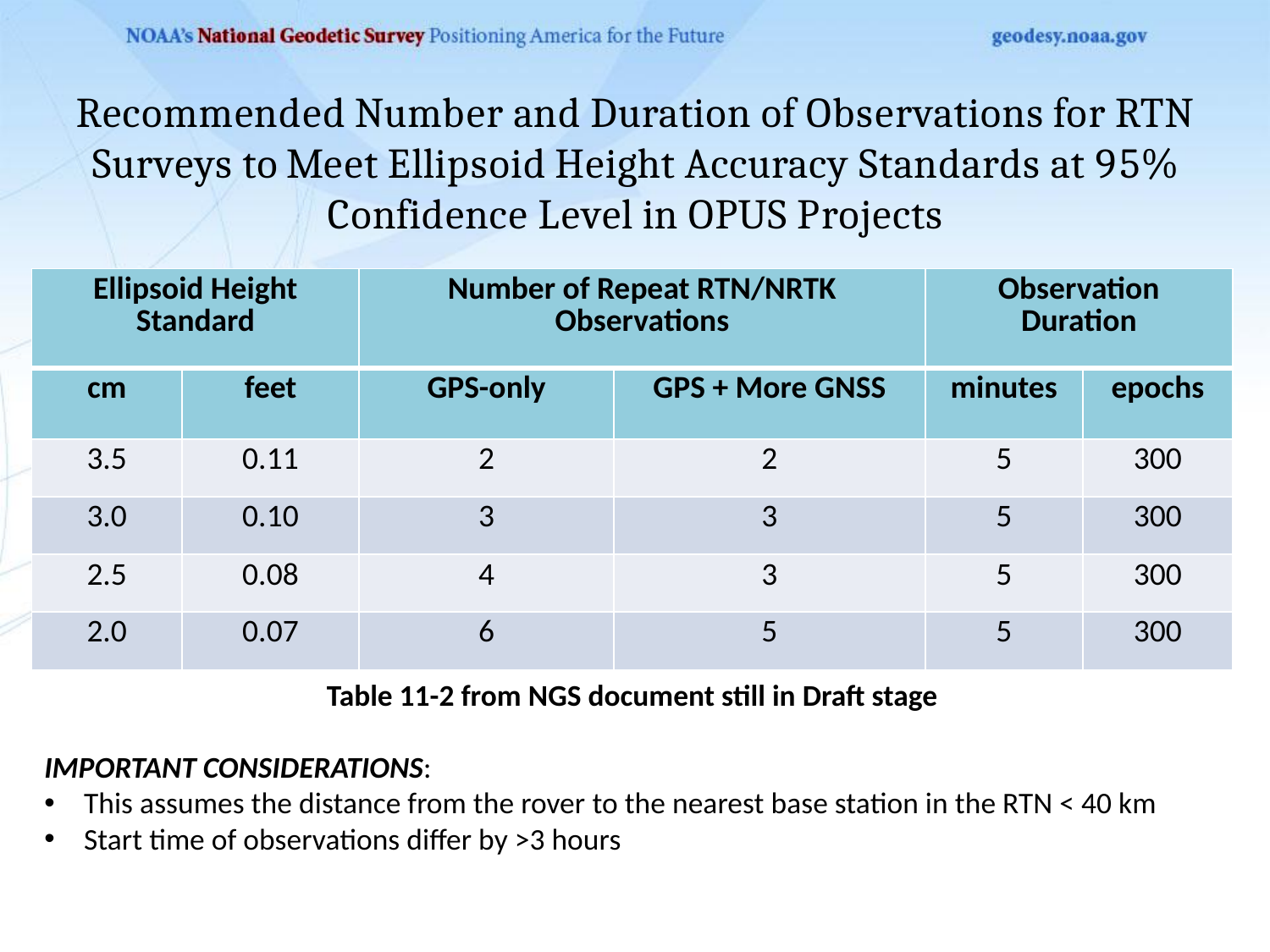

# Recommended Number and Duration of Observations for RTN Surveys to Meet Ellipsoid Height Accuracy Standards at 95% Confidence Level in OPUS Projects
| Ellipsoid Height Standard |  | Number of Repeat RTN/NRTK Observations |  | Observation Duration |  |
| --- | --- | --- | --- | --- | --- |
| cm | feet | GPS-only | GPS + More GNSS | minutes | epochs |
| 3.5 | 0.11 | 2 | 2 | 5 | 300 |
| 3.0 | 0.10 | 3 | 3 | 5 | 300 |
| 2.5 | 0.08 | 4 | 3 | 5 | 300 |
| 2.0 | 0.07 | 6 | 5 | 5 | 300 |
Table 11-2 from NGS document still in Draft stage

IMPORTANT CONSIDERATIONS:
This assumes the distance from the rover to the nearest base station in the RTN < 40 km
Start time of observations differ by >3 hours